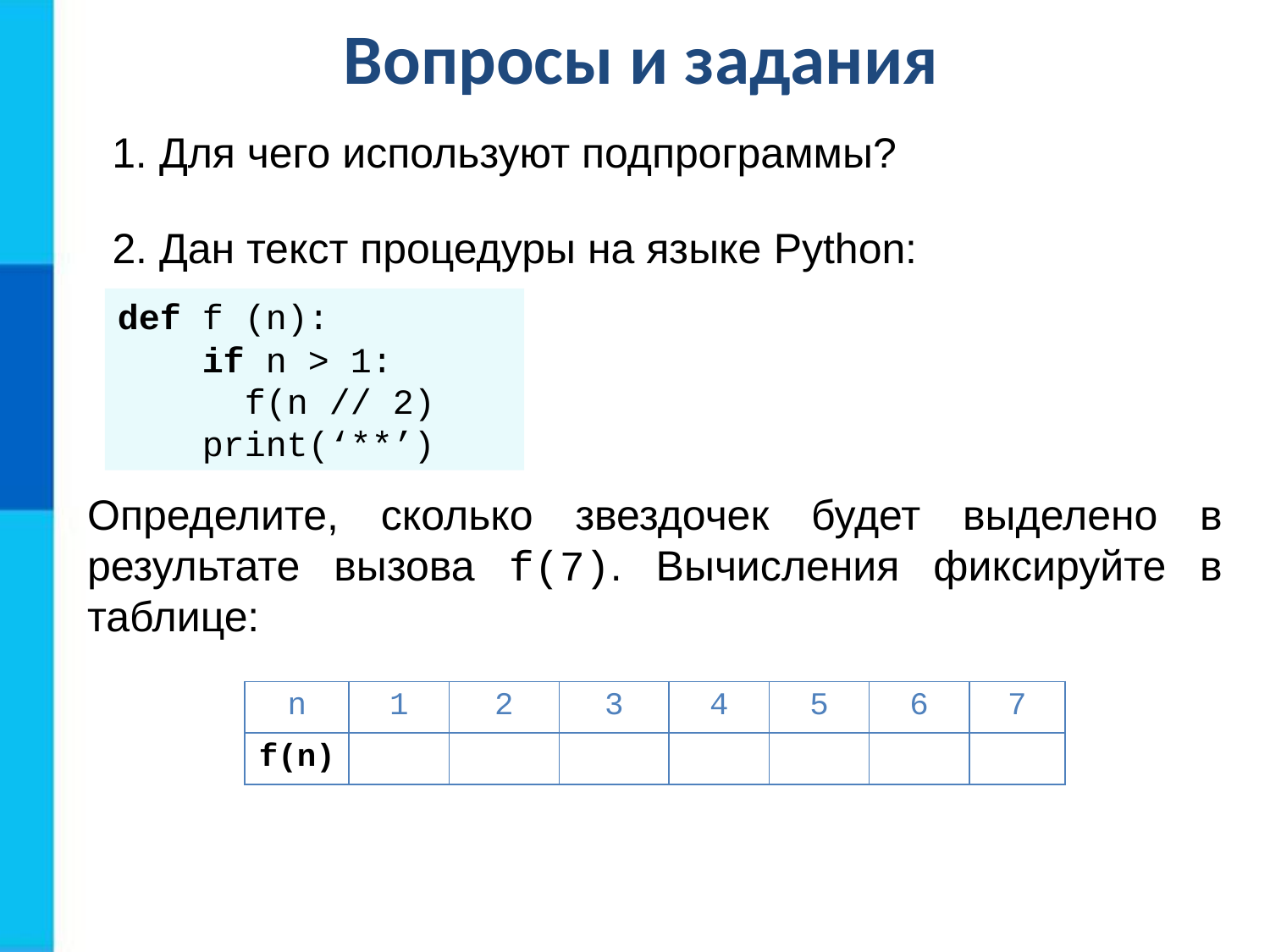

Вопросы и задания
1. Для чего используют подпрограммы?
2. Дан текст процедуры на языке Python:
def f (n):
    if n > 1:
      f(n // 2)
    print(‘**’)
Определите, сколько звездочек будет выделено в результате вызова f(7). Вычисления фиксируйте в таблице:
| n | 1 | 2 | 3 | 4 | 5 | 6 | 7 |
| --- | --- | --- | --- | --- | --- | --- | --- |
| f(n) |  |  |  |  |  |  |  |